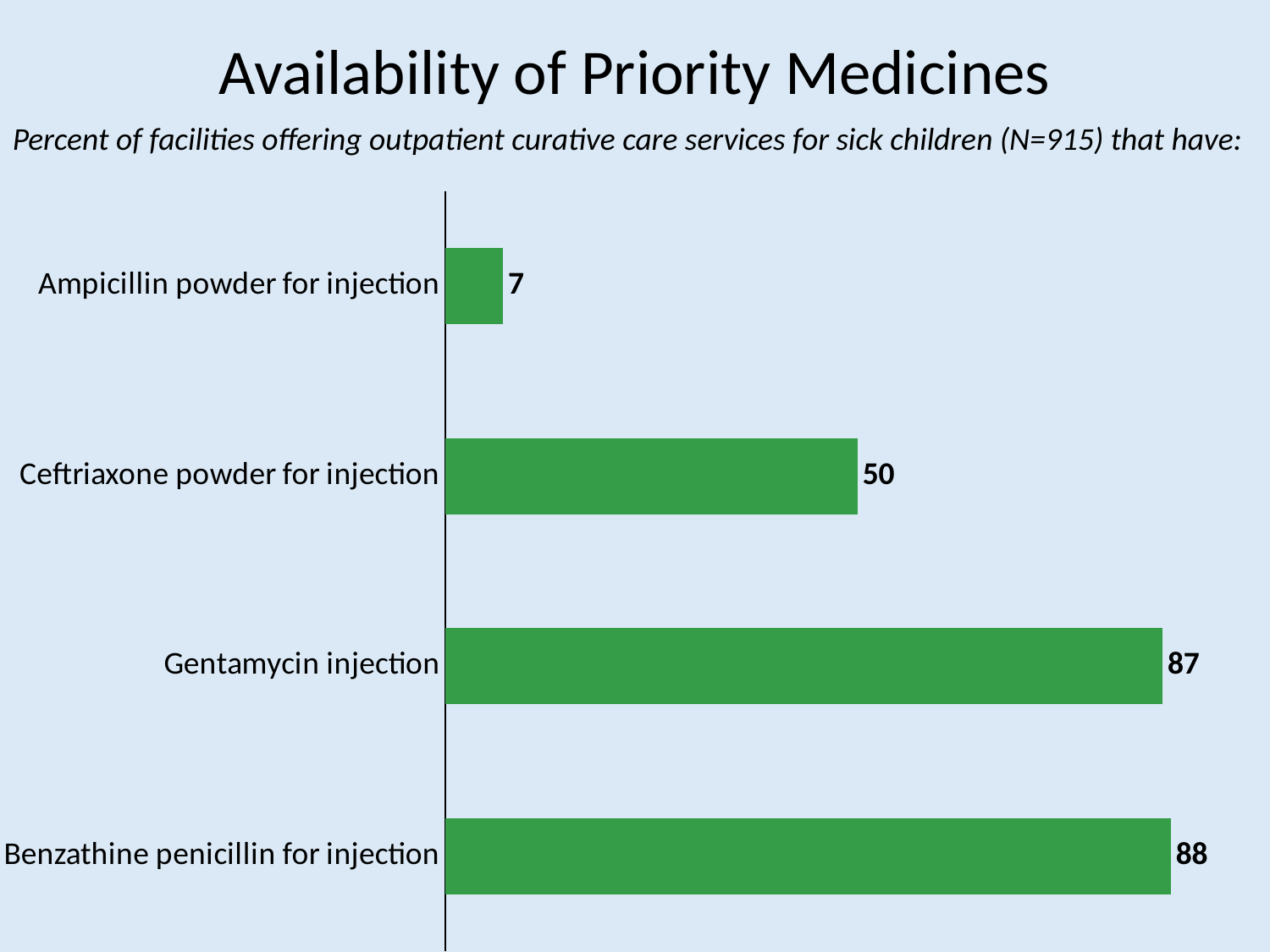

# Availability of Priority Medicines
Percent of facilities offering outpatient curative care services for sick children (N=915) that have:

### Chart

| Category | Series 1 |
|---|---|
| Benzathine penicillin for injection | 88.0 |
| Gentamycin injection | 87.0 |
| Ceftriaxone powder for injection | 50.0 |
| Ampicillin powder for injection | 7.0 |